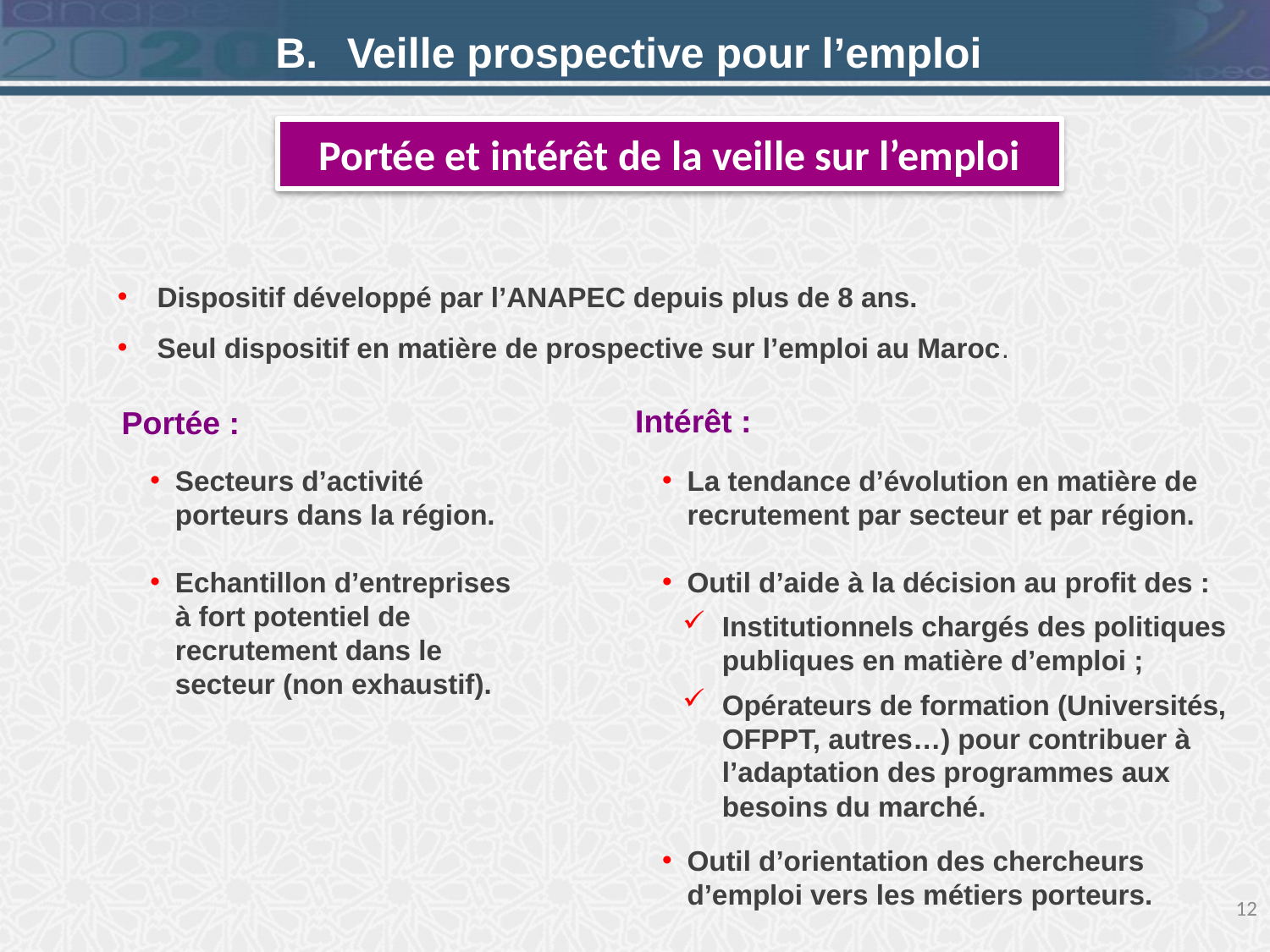

Veille prospective pour l’emploi

Portée et intérêt de la veille sur l’emploi

Dispositif développé par l’ANAPEC depuis plus de 8 ans.
Seul dispositif en matière de prospective sur l’emploi au Maroc.

Intérêt :
Portée :
Secteurs d’activité porteurs dans la région.

Echantillon d’entreprises à fort potentiel de recrutement dans le secteur (non exhaustif).

La tendance d’évolution en matière de recrutement par secteur et par région.

Outil d’aide à la décision au profit des :
Institutionnels chargés des politiques publiques en matière d’emploi ;
Opérateurs de formation (Universités, OFPPT, autres…) pour contribuer à l’adaptation des programmes aux besoins du marché.
Outil d’orientation des chercheurs d’emploi vers les métiers porteurs.
12